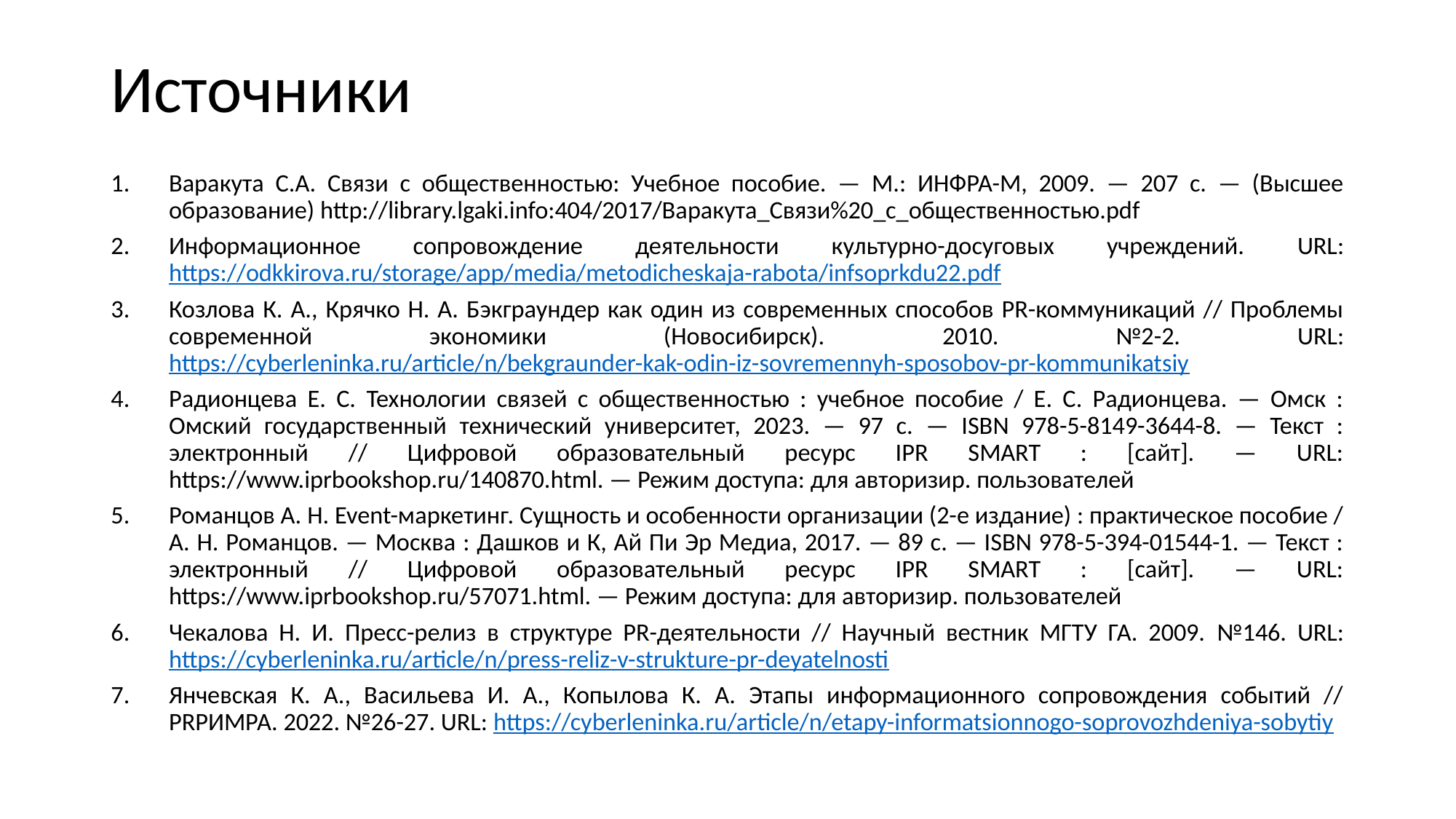

# Источники
Варакута С.А. Связи с общественностью: Учебное пособие. — М.: ИНФРА-М, 2009. — 207 с. — (Высшее образование) http://library.lgaki.info:404/2017/Варакута_Связи%20_с_общественностью.pdf
Информационное сопровождение деятельности культурно-досуговых учреждений. URL: https://odkkirova.ru/storage/app/media/metodicheskaja-rabota/infsoprkdu22.pdf
Козлова К. А., Крячко Н. А. Бэкграундер как один из современных способов PR-коммуникаций // Проблемы современной экономики (Новосибирск). 2010. №2-2. URL: https://cyberleninka.ru/article/n/bekgraunder-kak-odin-iz-sovremennyh-sposobov-pr-kommunikatsiy
Радионцева Е. С. Технологии связей с общественностью : учебное пособие / Е. С. Радионцева. — Омск : Омский государственный технический университет, 2023. — 97 c. — ISBN 978-5-8149-3644-8. — Текст : электронный // Цифровой образовательный ресурс IPR SMART : [сайт]. — URL: https://www.iprbookshop.ru/140870.html. — Режим доступа: для авторизир. пользователей
Романцов А. Н. Event-маркетинг. Сущность и особенности организации (2-е издание) : практическое пособие / А. Н. Романцов. — Москва : Дашков и К, Ай Пи Эр Медиа, 2017. — 89 c. — ISBN 978-5-394-01544-1. — Текст : электронный // Цифровой образовательный ресурс IPR SMART : [сайт]. — URL: https://www.iprbookshop.ru/57071.html. — Режим доступа: для авторизир. пользователей
Чекалова Н. И. Пресс-релиз в структуре PR-деятельности // Научный вестник МГТУ ГА. 2009. №146. URL: https://cyberleninka.ru/article/n/press-reliz-v-strukture-pr-deyatelnosti
Янчевская К. А., Васильева И. А., Копылова К. А. Этапы информационного сопровождения событий // PRРИМРА. 2022. №26-27. URL: https://cyberleninka.ru/article/n/etapy-informatsionnogo-soprovozhdeniya-sobytiy